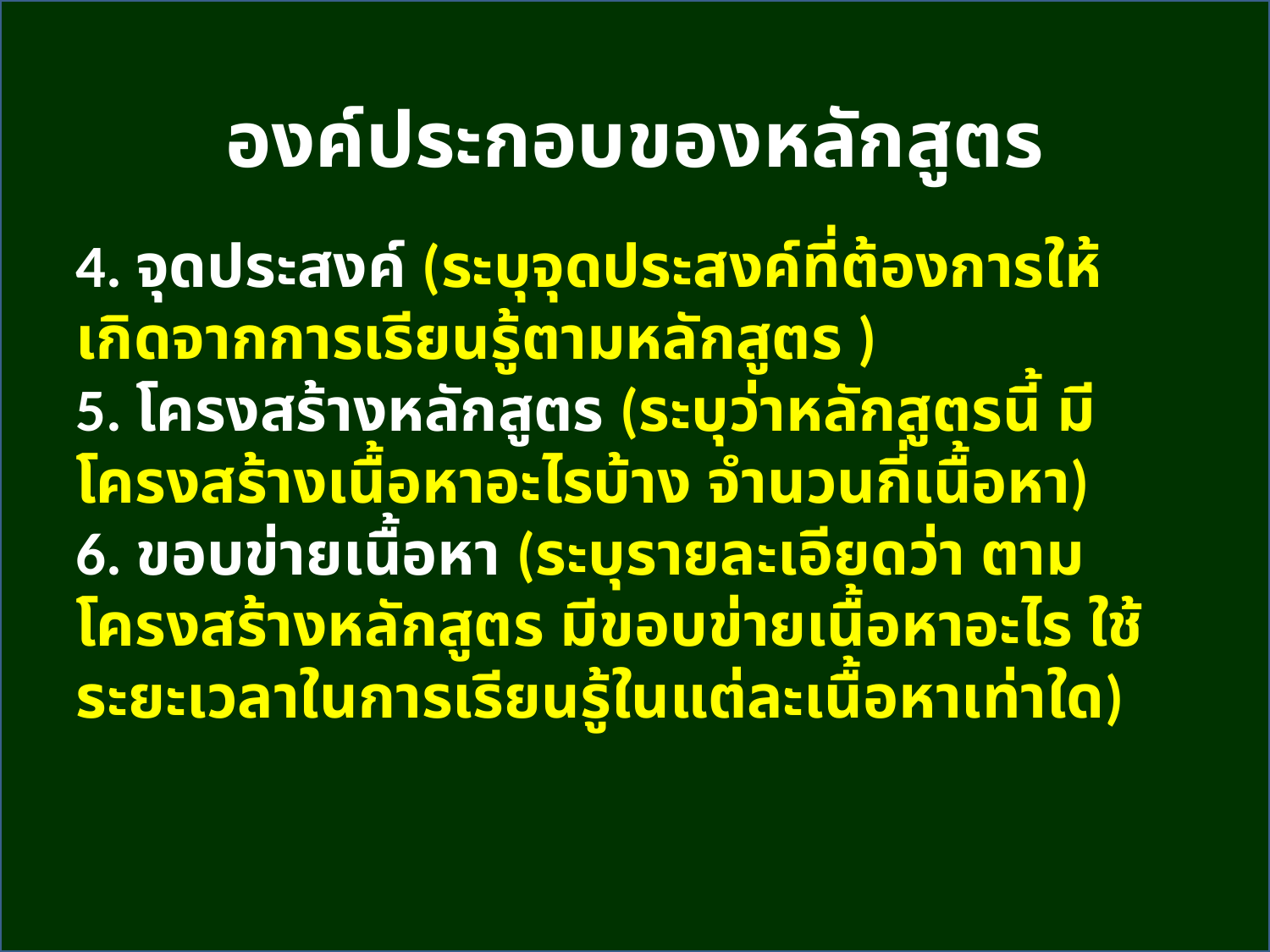

องค์ประกอบของหลักสูตร
4. จุดประสงค์ (ระบุจุดประสงค์ที่ต้องการให้เกิดจากการเรียนรู้ตามหลักสูตร )
5. โครงสร้างหลักสูตร (ระบุว่าหลักสูตรนี้ มีโครงสร้างเนื้อหาอะไรบ้าง จำนวนกี่เนื้อหา)
6. ขอบข่ายเนื้อหา (ระบุรายละเอียดว่า ตามโครงสร้างหลักสูตร มีขอบข่ายเนื้อหาอะไร ใช้ระยะเวลาในการเรียนรู้ในแต่ละเนื้อหาเท่าใด)